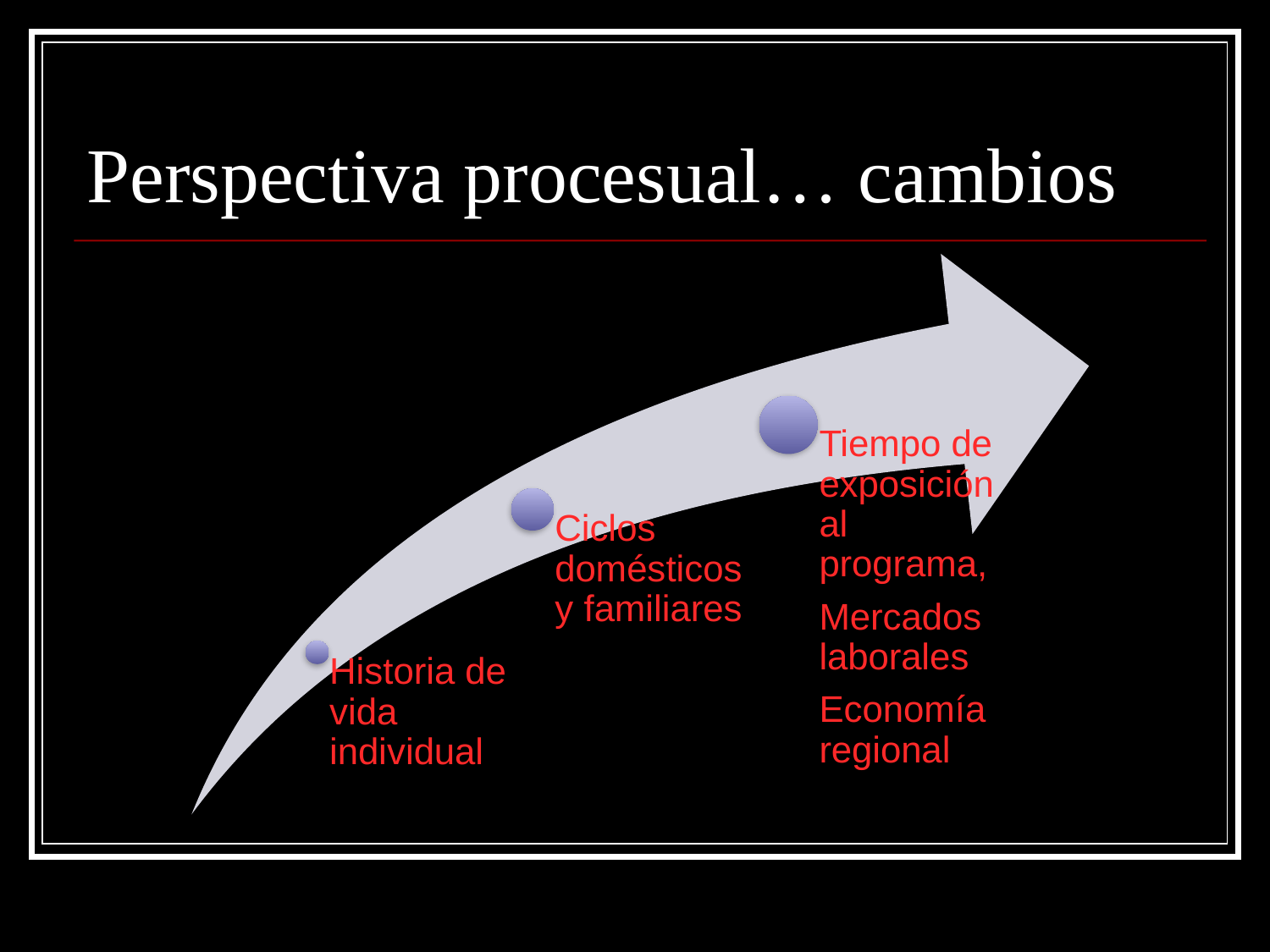

# Perspectiva procesual… cambios
Historia de vida individual
Ciclos domésticos y familiares
Tiempo de exposición al programa,
Mercados laborales
Economía regional